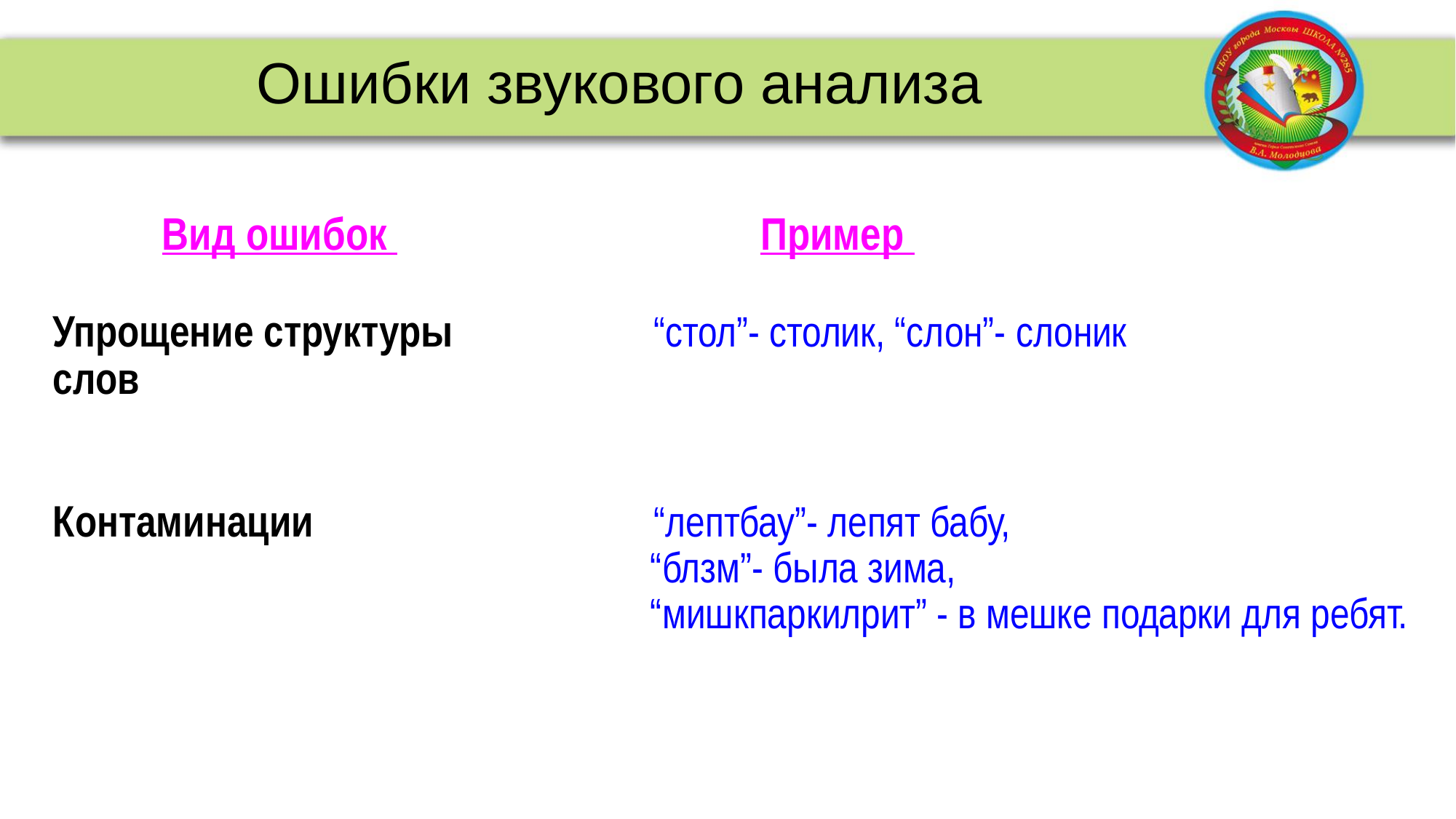

Ошибки звукового анализа
# Вид ошибок                                    Пример

Упрощение структуры                    “стол”- столик, “слон”- слоник
слов

Контаминации                                  “лептбау”- лепят бабу,
                                                              “блзм”- была зима,
                                                              “мишкпаркилрит” - в мешке подарки для ребят.